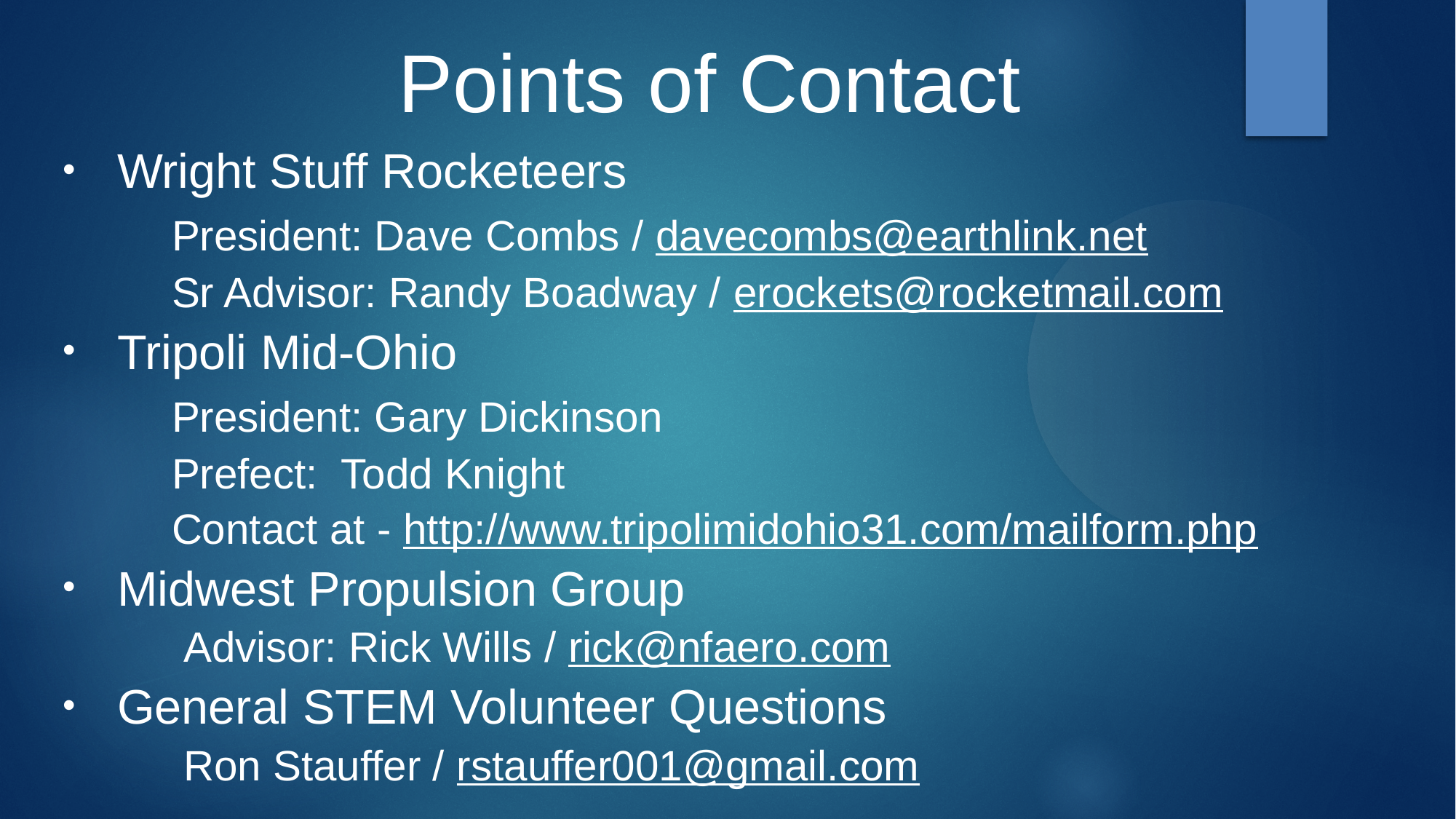

Points of Contact
Wright Stuff Rocketeers
	President: Dave Combs / davecombs@earthlink.net
​Sr Advisor: Randy Boadway / erockets@rocketmail.com
Tripoli Mid-Ohio
	President: Gary Dickinson
​Prefect:  Todd Knight
Contact at - http://www.tripolimidohio31.com/mailform.php
Midwest Propulsion Group
	 Advisor: Rick Wills / rick@nfaero.com
General STEM Volunteer Questions
	 Ron Stauffer / rstauffer001@gmail.com